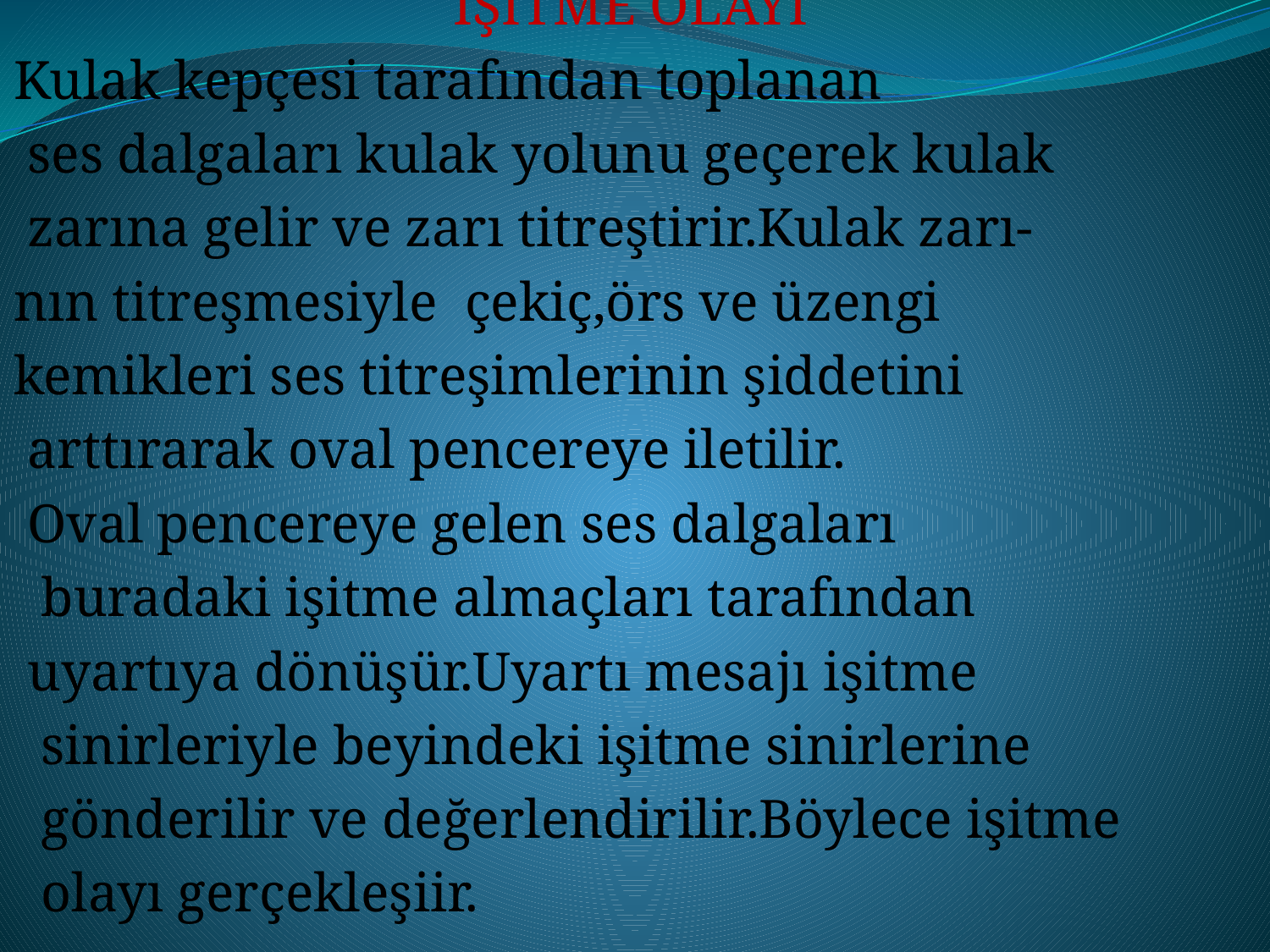

İŞİTME OLAYI
 Kulak kepçesi tarafından toplanan
  ses dalgaları kulak yolunu geçerek kulak
  zarına gelir ve zarı titreştirir.Kulak zarı-
 nın titreşmesiyle  çekiç,örs ve üzengi
 kemikleri ses titreşimlerinin şiddetini
  arttırarak oval pencereye iletilir.
  Oval pencereye gelen ses dalgaları
   buradaki işitme almaçları tarafından
  uyartıya dönüşür.Uyartı mesajı işitme
   sinirleriyle beyindeki işitme sinirlerine
   gönderilir ve değerlendirilir.Böylece işitme
   olayı gerçekleşiir.
#